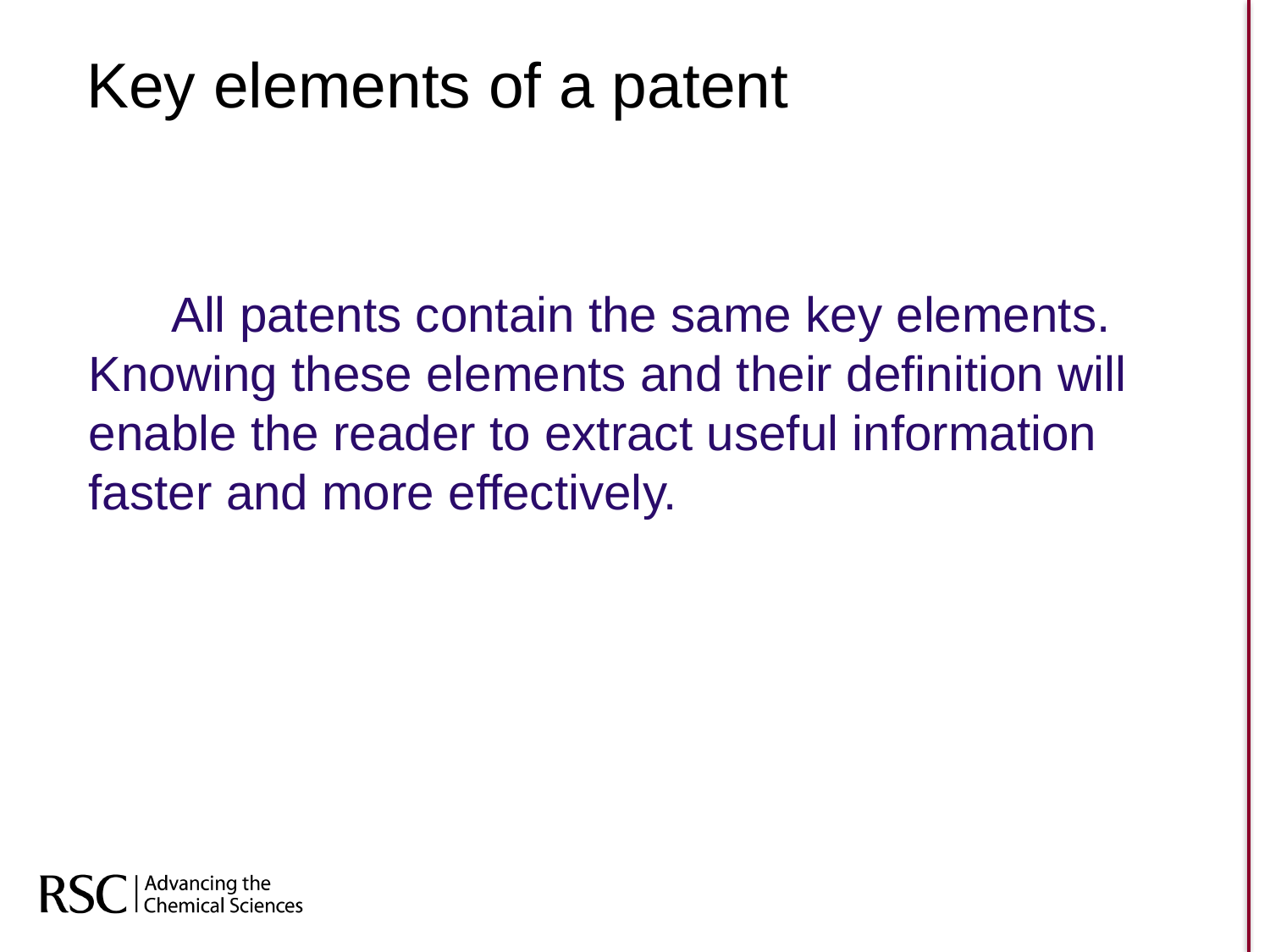

# Key elements of a patent

      All patents contain the same key elements. Knowing these elements and their definition will enable the reader to extract useful information faster and more effectively.